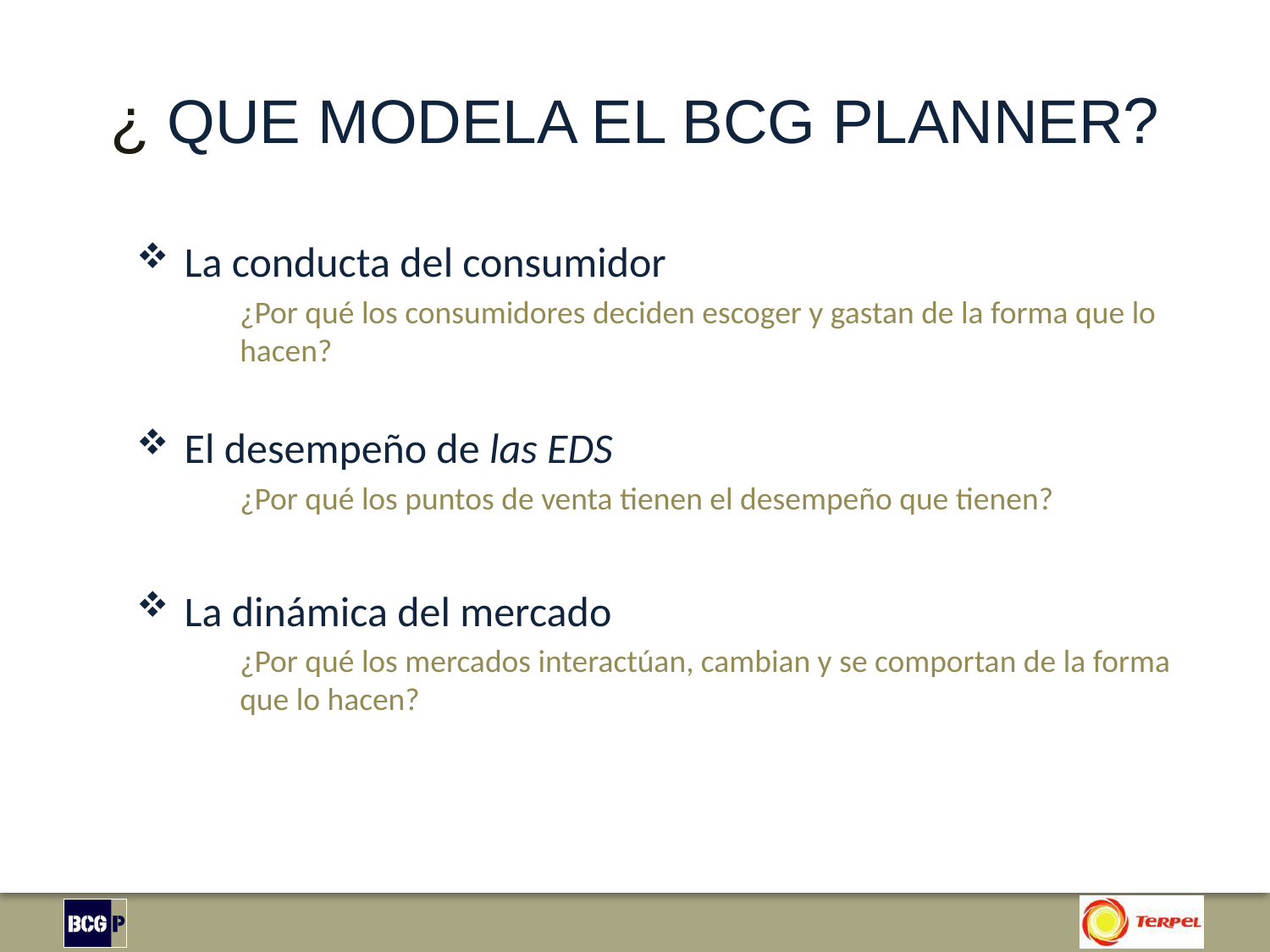

# ¿ Que modela el BCG planner?
La conducta del consumidor
¿Por qué los consumidores deciden escoger y gastan de la forma que lo hacen?

El desempeño de las EDS
¿Por qué los puntos de venta tienen el desempeño que tienen?

La dinámica del mercado
¿Por qué los mercados interactúan, cambian y se comportan de la forma que lo hacen?